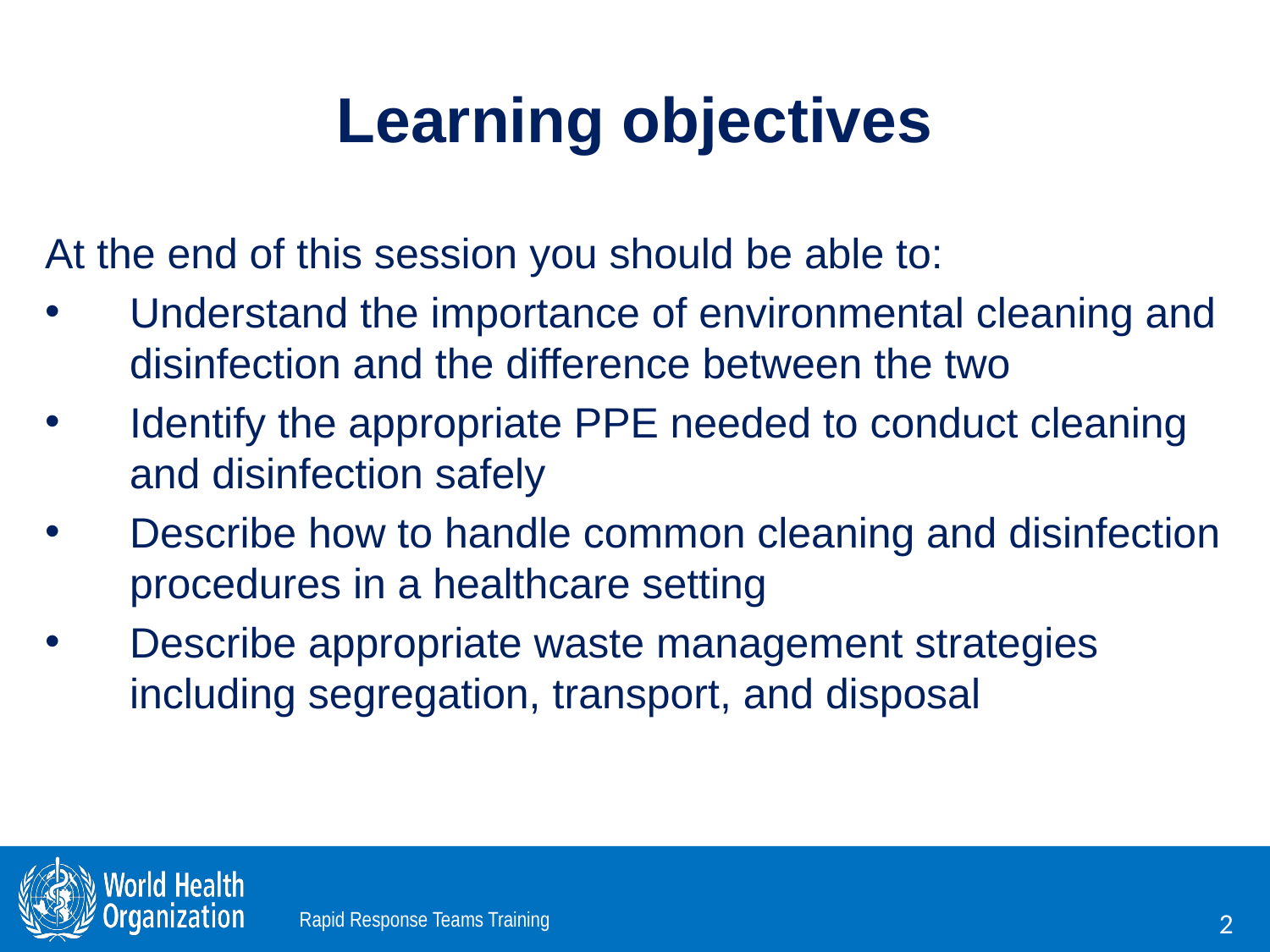

# Learning objectives
At the end of this session you should be able to:
Understand the importance of environmental cleaning and disinfection and the difference between the two
Identify the appropriate PPE needed to conduct cleaning and disinfection safely
Describe how to handle common cleaning and disinfection procedures in a healthcare setting
Describe appropriate waste management strategies including segregation, transport, and disposal